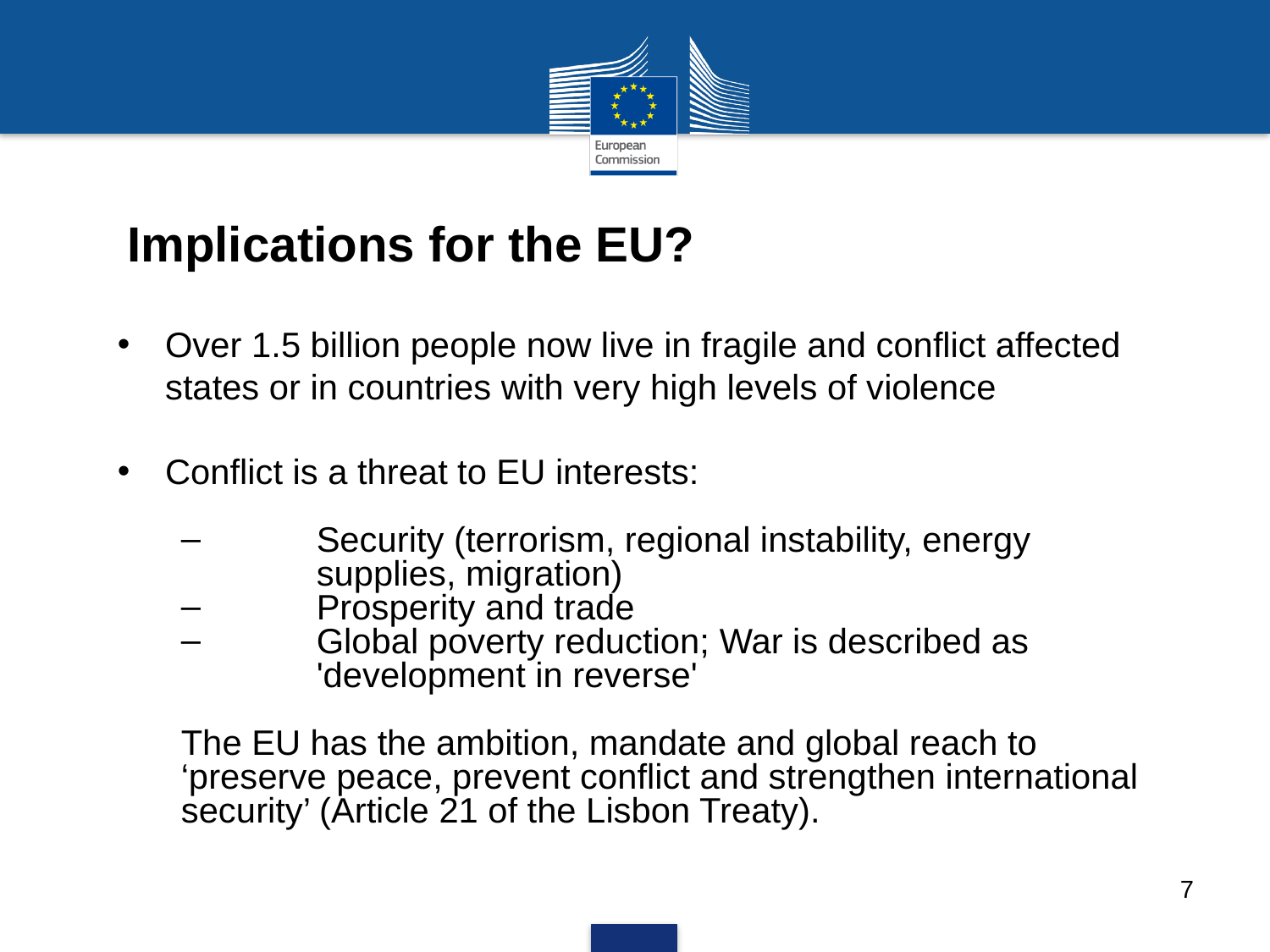

Implications for the EU?
Over 1.5 billion people now live in fragile and conflict affected states or in countries with very high levels of violence

Conflict is a threat to EU interests:

Security (terrorism, regional instability, energy supplies, migration)
Prosperity and trade
Global poverty reduction; War is described as 'development in reverse'

The EU has the ambition, mandate and global reach to ‘preserve peace, prevent conflict and strengthen international security’ (Article 21 of the Lisbon Treaty).

7